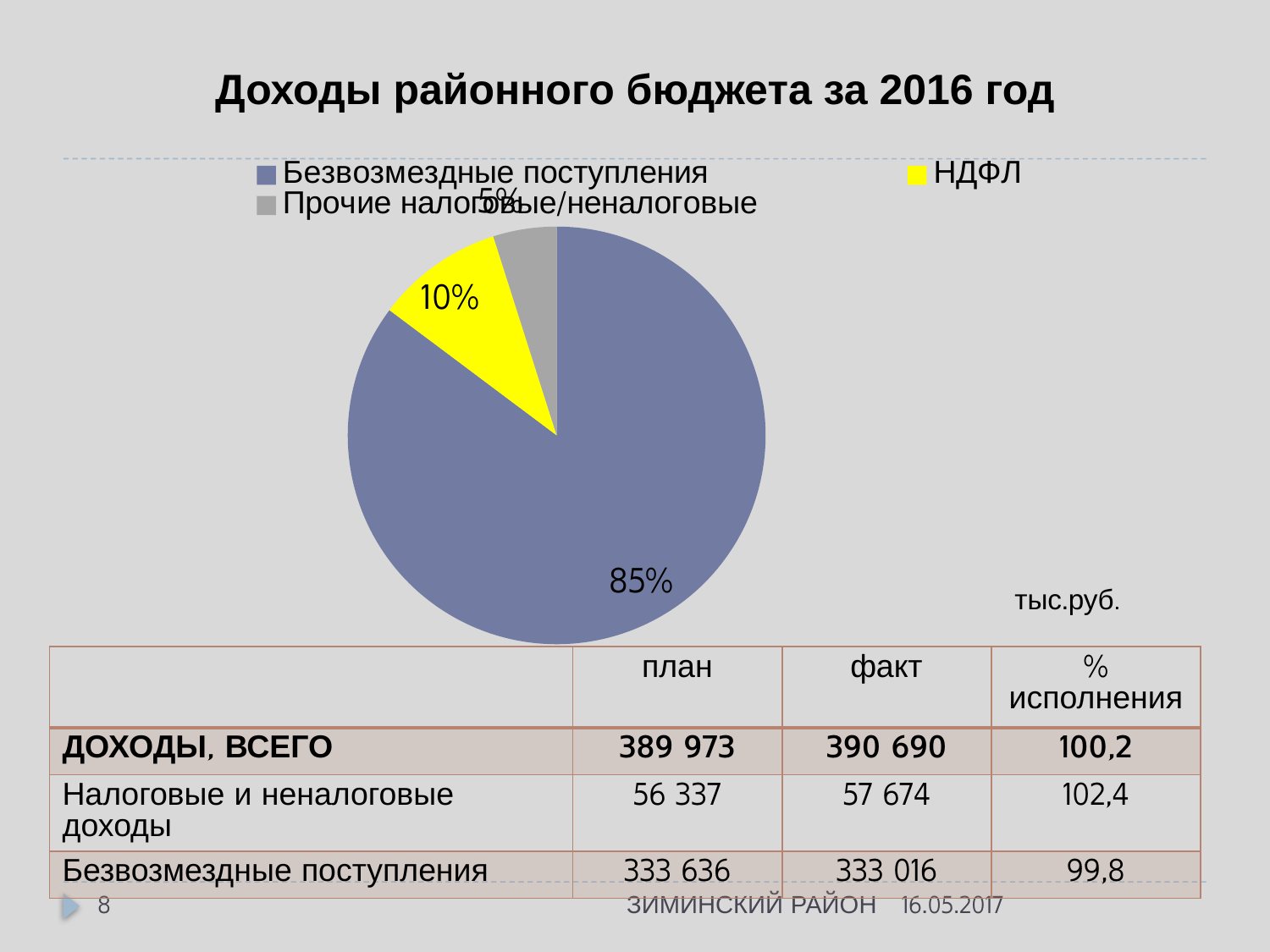

# Доходы районного бюджета за 2016 год

[unsupported chart]

тыс.руб.
|  | план | факт | % исполнения |
| --- | --- | --- | --- |
| ДОХОДЫ, ВСЕГО | 389 973 | 390 690 | 100,2 |
| Налоговые и неналоговые доходы | 56 337 | 57 674 | 102,4 |
| Безвозмездные поступления | 333 636 | 333 016 | 99,8 |
8
ЗИМИНСКИЙ РАЙОН
16.05.2017